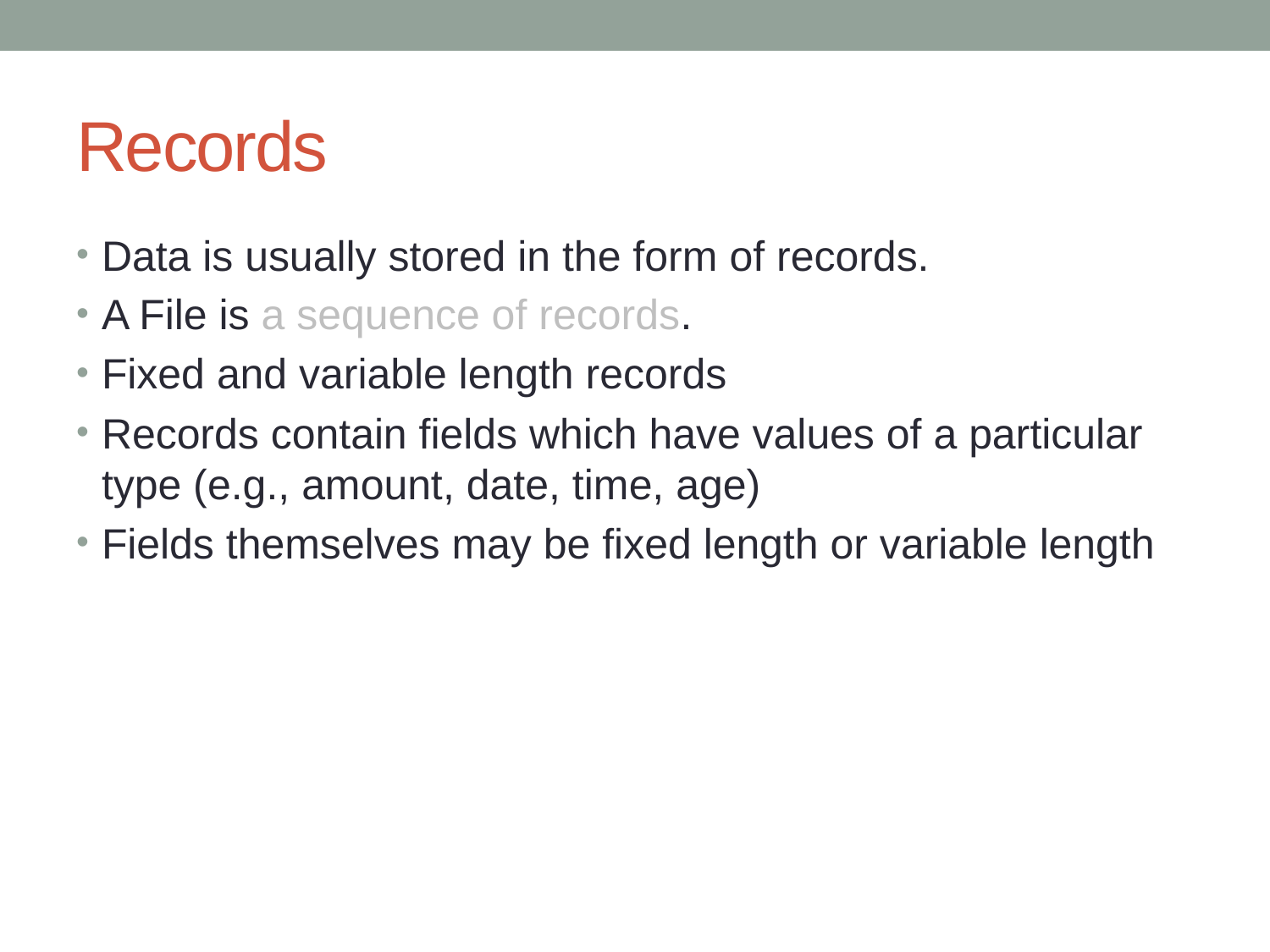

# Records
Data is usually stored in the form of records.
A File is a sequence of records.
Fixed and variable length records
Records contain fields which have values of a particular type (e.g., amount, date, time, age)
Fields themselves may be fixed length or variable length